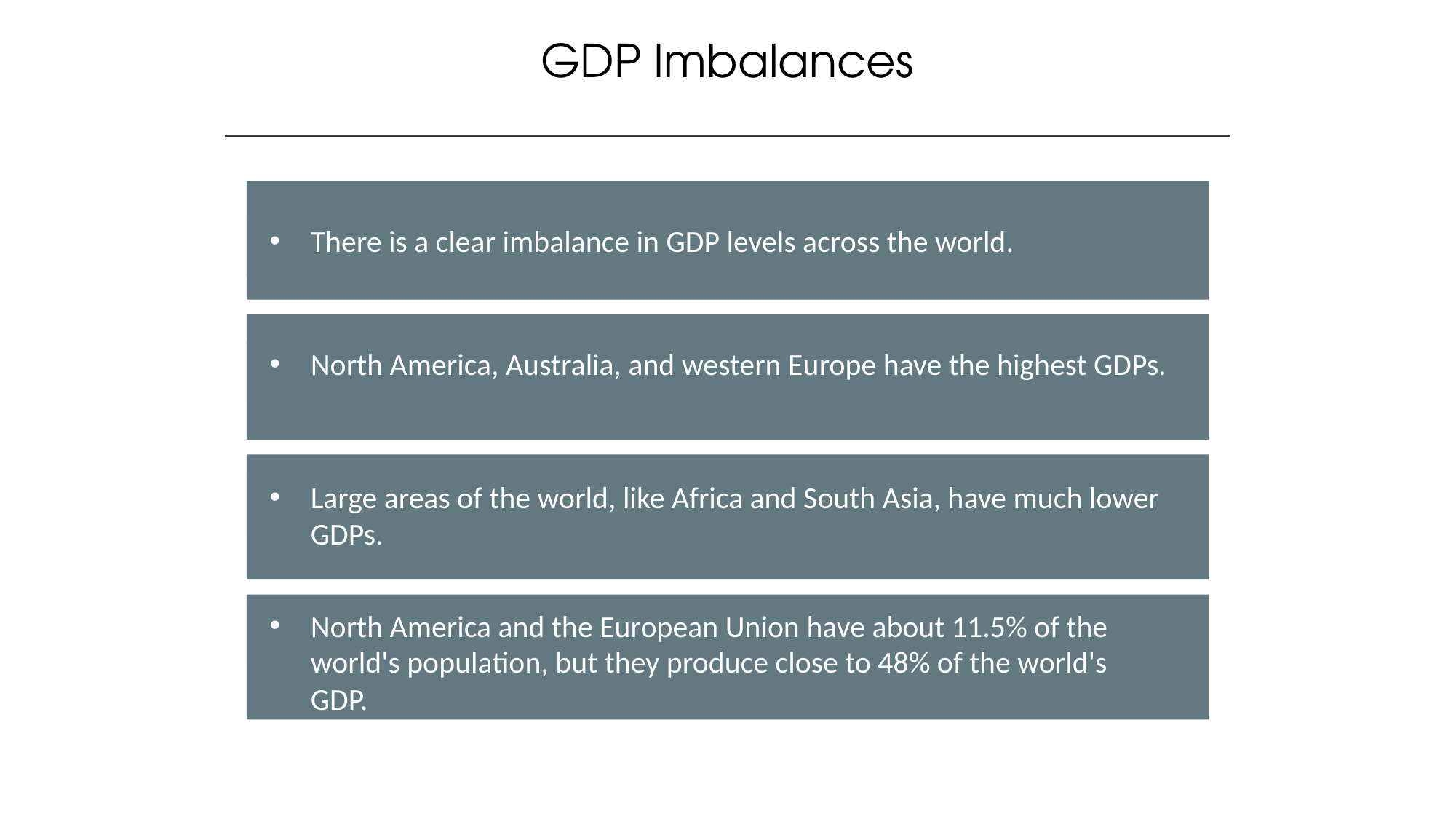

GDP Imbalances
HAWKES LEARNING

There is a clear imbalance in GDP levels across the world.

North America, Australia, and western Europe have the highest GDPs.

Large areas of the world, like Africa and South Asia, have much lower GDPs.
The CPI is subject to two types of bias: substitution bias and quality/new goods bias.

North America and the European Union have about 11.5% of the world's population, but they produce close to 48% of the world's GDP.
Both substitution bias and quality/new goods bias tend to overstate the negative impact of inflation on consumers.